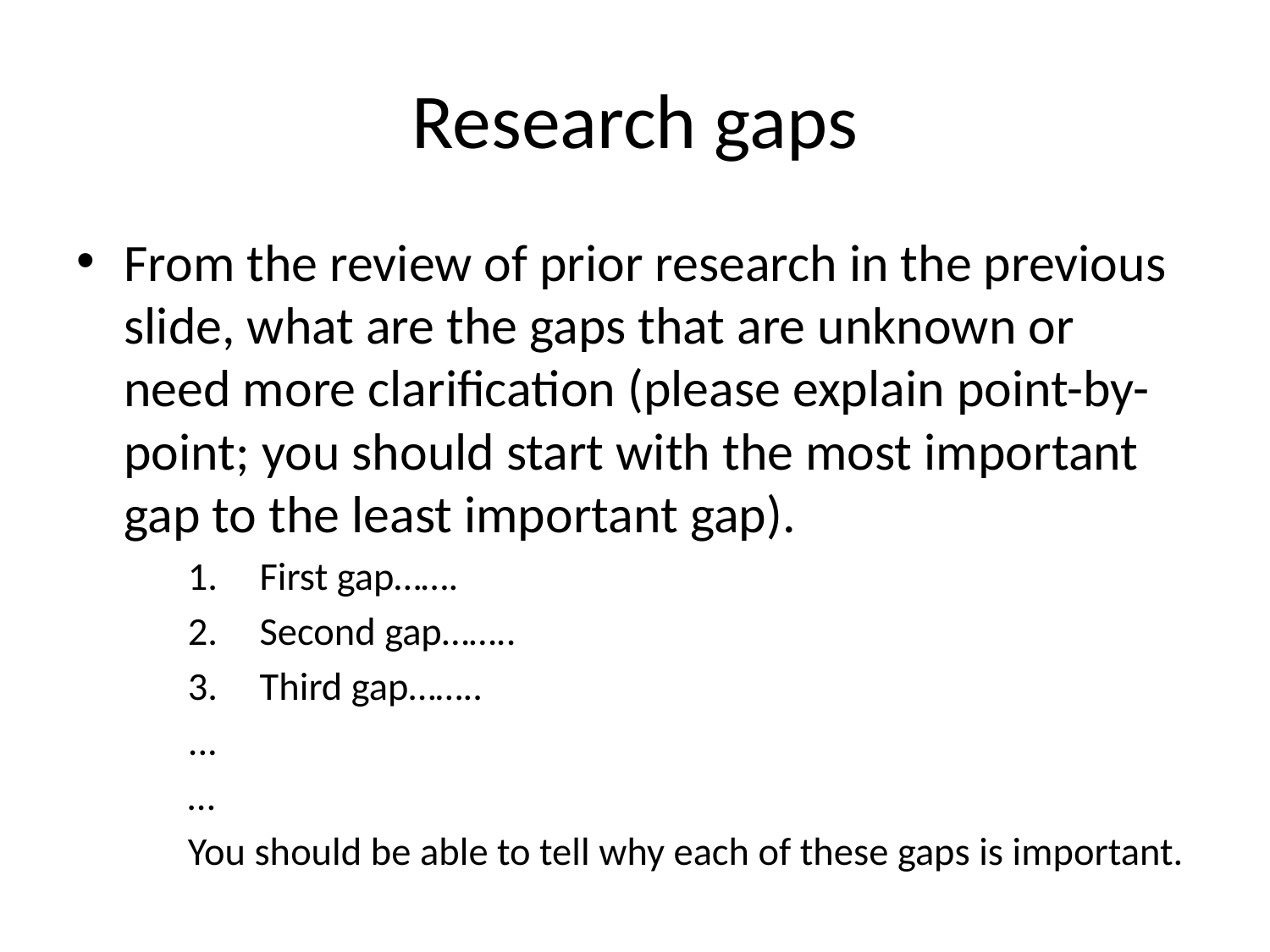

# Research gaps
From the review of prior research in the previous slide, what are the gaps that are unknown or need more clarification (please explain point-by-point; you should start with the most important gap to the least important gap).
First gap…….
Second gap……..
Third gap……..
...
…
You should be able to tell why each of these gaps is important.